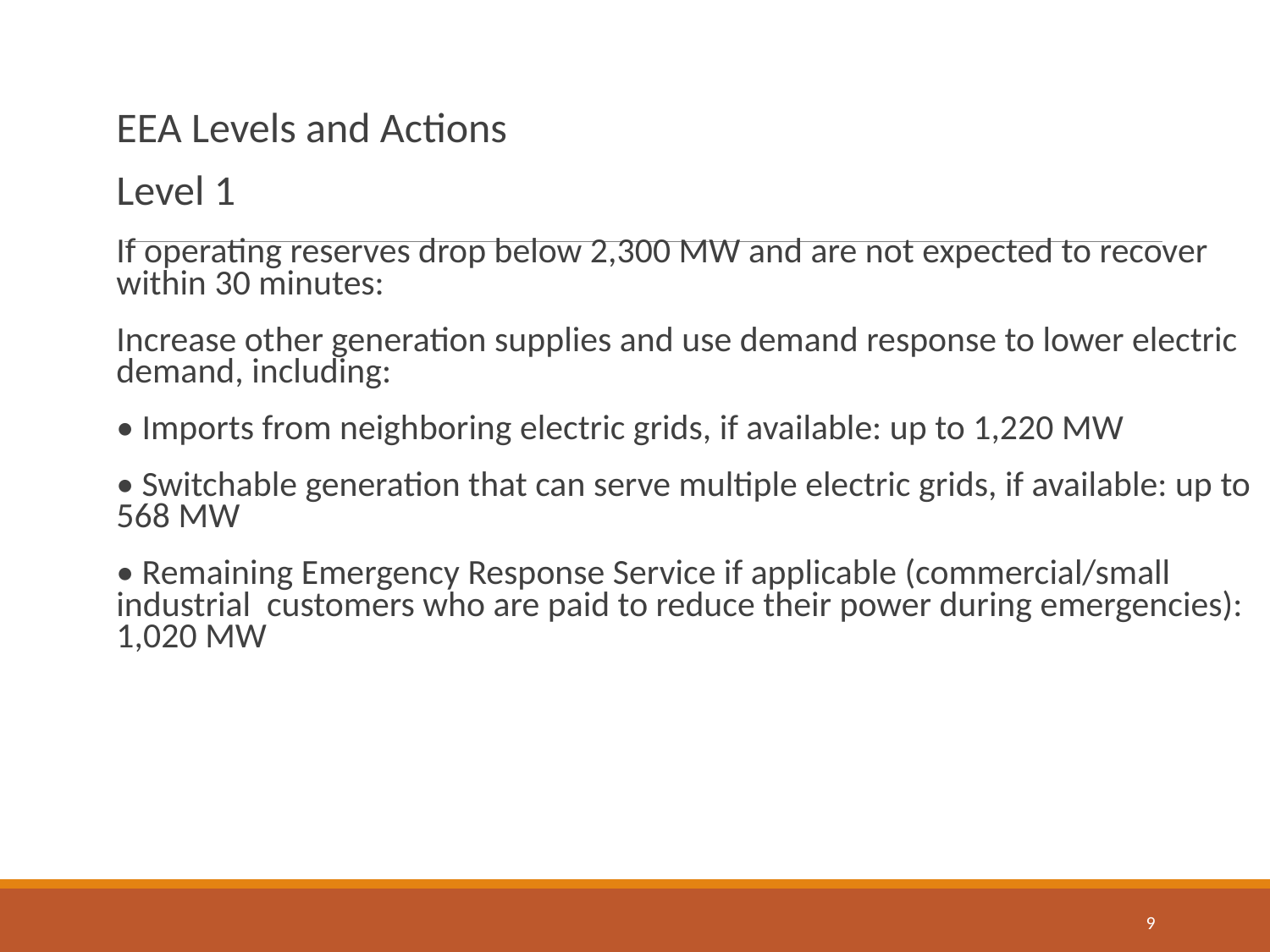

EEA Levels and Actions
Level 1
If operating reserves drop below 2,300 MW and are not expected to recover within 30 minutes:
Increase other generation supplies and use demand response to lower electric demand, including:
• Imports from neighboring electric grids, if available: up to 1,220 MW
• Switchable generation that can serve multiple electric grids, if available: up to 568 MW
• Remaining Emergency Response Service if applicable (commercial/small industrial  customers who are paid to reduce their power during emergencies): 1,020 MW
9